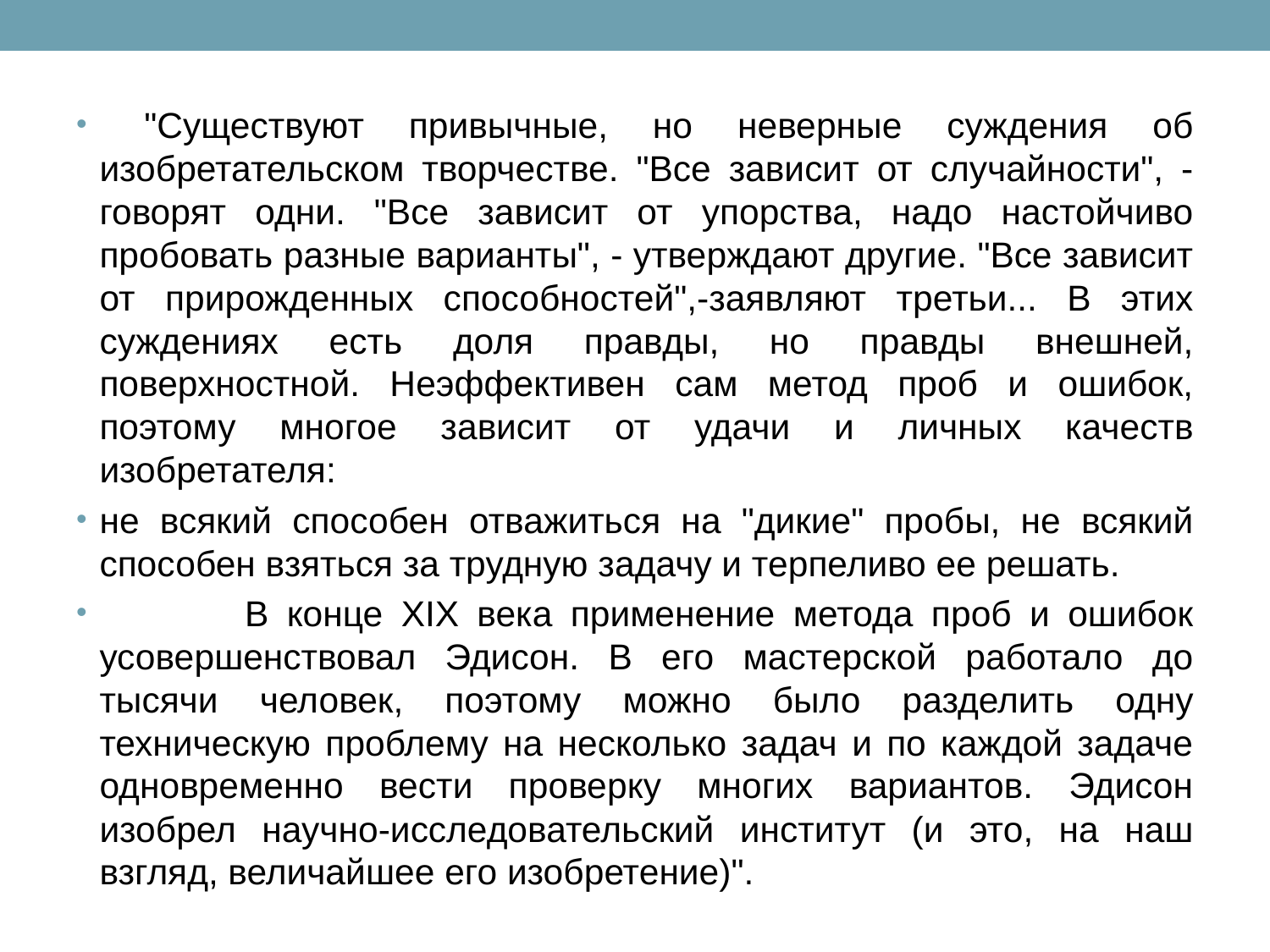

"Существуют привычные, но неверные суждения об изобретательском творчестве. "Все зависит от случайности", - говорят одни. "Все зависит от упорства, надо настойчиво пробовать разные варианты", - утверждают другие. "Все зависит от прирожденных способностей",-заявляют третьи... В этих суждениях есть доля правды, но правды внешней, поверхностной. Неэффективен сам метод проб и ошибок, поэтому многое зависит от удачи и личных качеств изобретателя:
не всякий способен отважиться на "дикие" пробы, не всякий способен взяться за трудную задачу и терпеливо ее решать.
        В конце XIX века применение метода проб и ошибок усовершенствовал Эдисон. В его мастерской работало до тысячи человек, поэтому можно было разделить одну техническую проблему на несколько задач и по каждой задаче одновременно вести проверку многих вариантов. Эдисон изобрел научно-исследовательский институт (и это, на наш взгляд, величайшее его изобретение)".